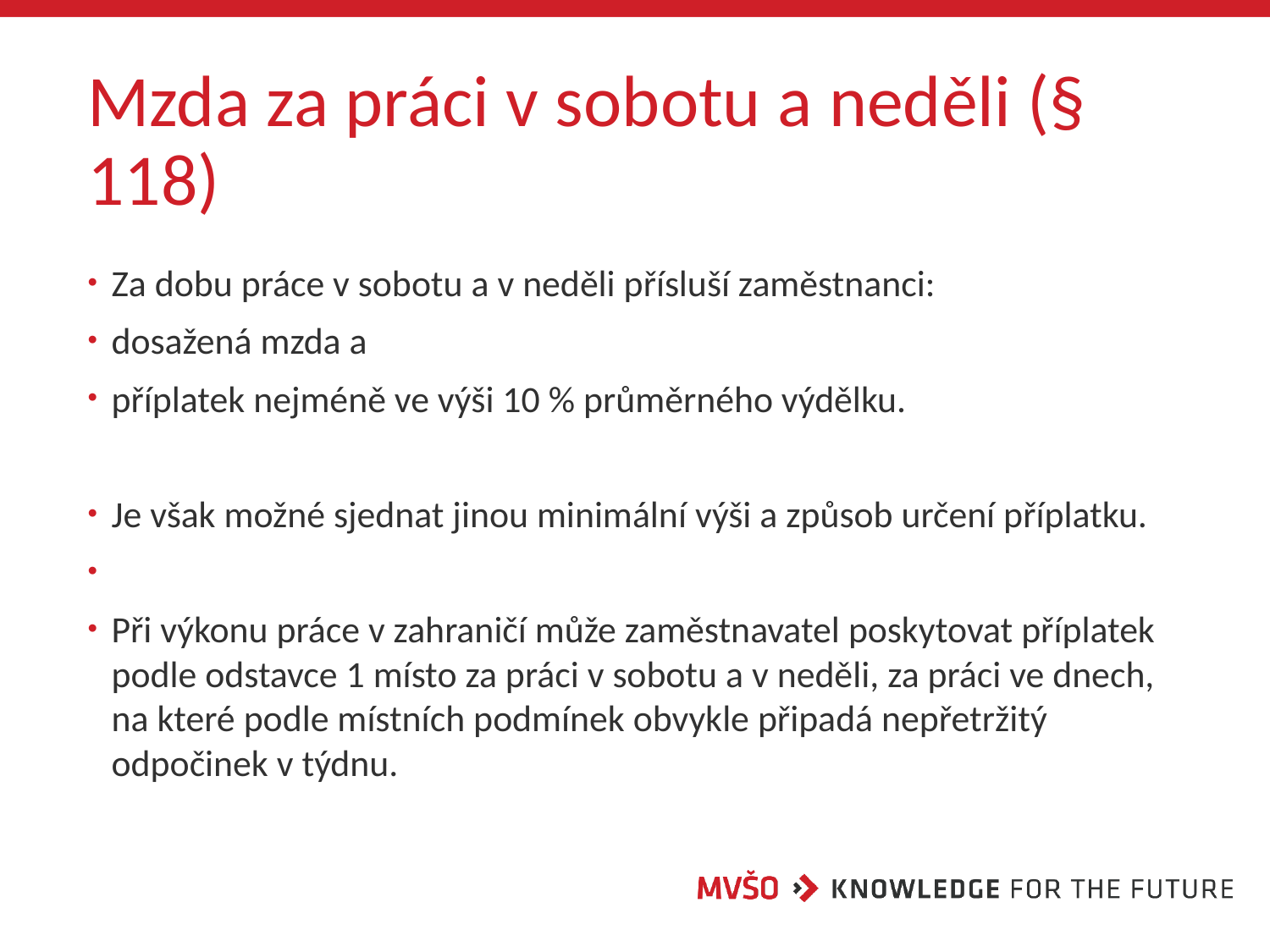

# Mzda za práci v sobotu a neděli (§ 118)
Za dobu práce v sobotu a v neděli přísluší zaměstnanci:
dosažená mzda a
příplatek nejméně ve výši 10 % průměrného výdělku.

Je však možné sjednat jinou minimální výši a způsob určení příplatku.

Při výkonu práce v zahraničí může zaměstnavatel poskytovat příplatek podle odstavce 1 místo za práci v sobotu a v neděli, za práci ve dnech, na které podle místních podmínek obvykle připadá nepřetržitý odpočinek v týdnu.